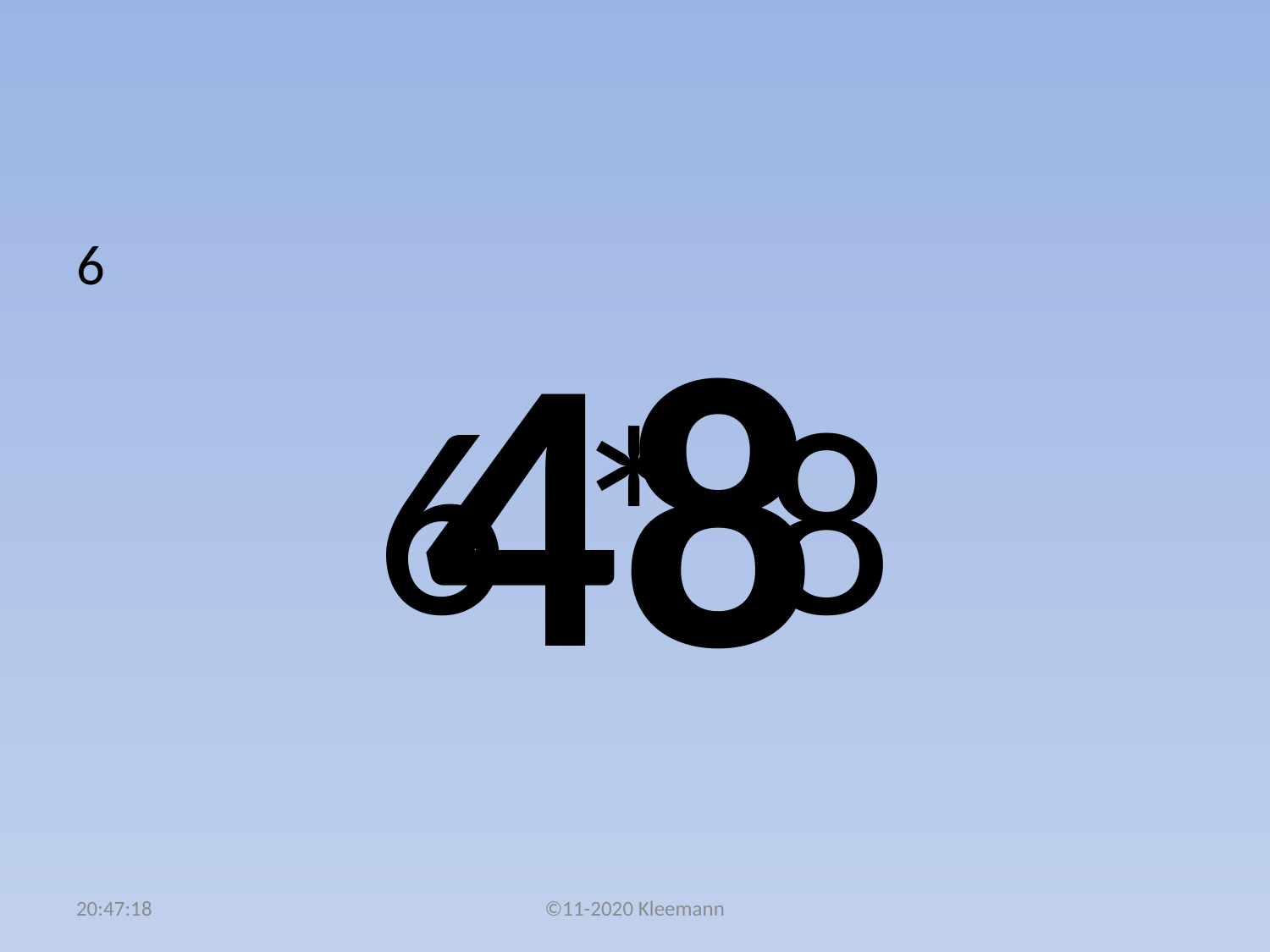

#
6
6 * 8
48
20:47:18
©11-2020 Kleemann